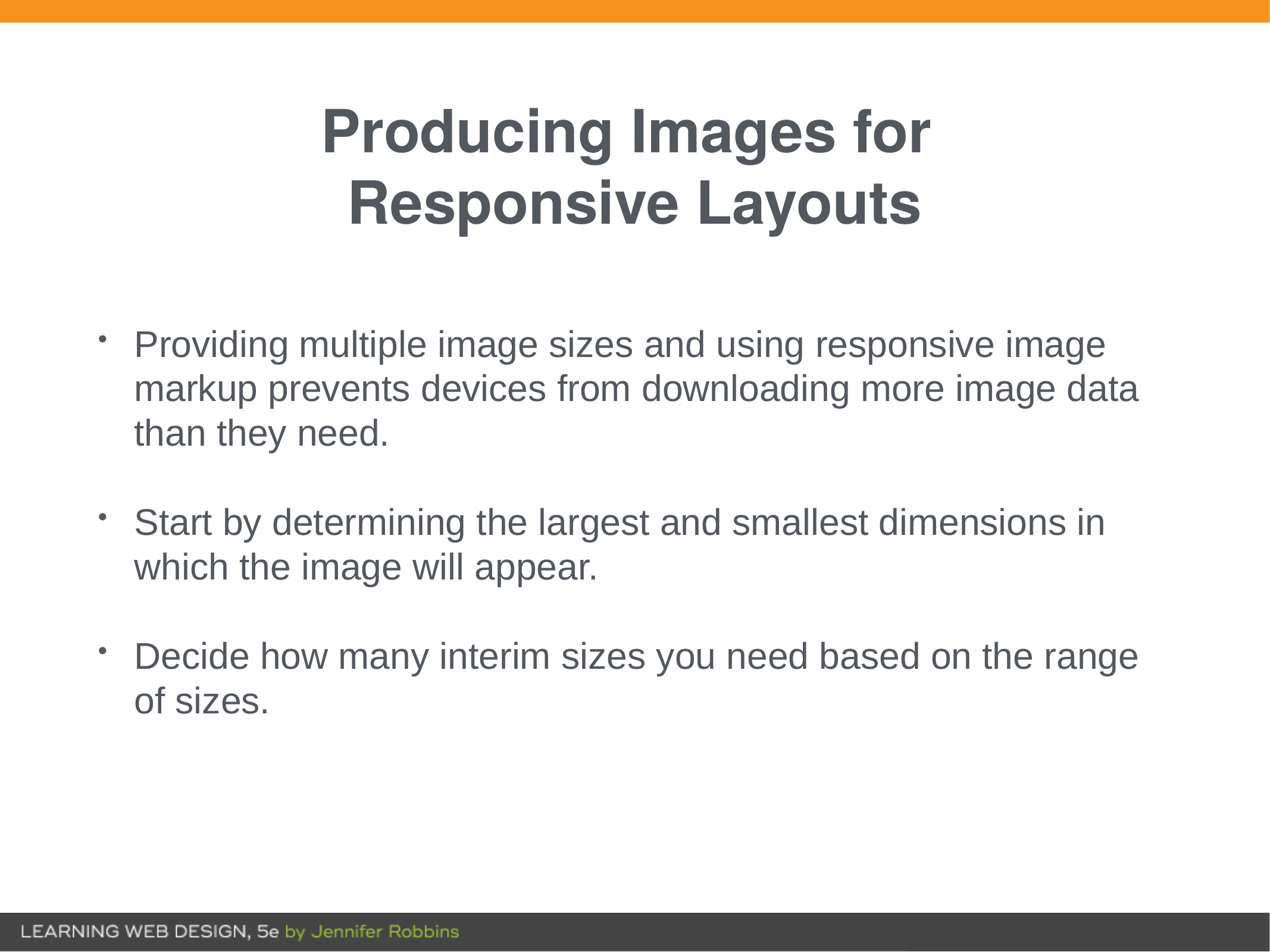

# Producing Images for Responsive Layouts
Providing multiple image sizes and using responsive image markup prevents devices from downloading more image data than they need.
Start by determining the largest and smallest dimensions in which the image will appear.
Decide how many interim sizes you need based on the range of sizes.